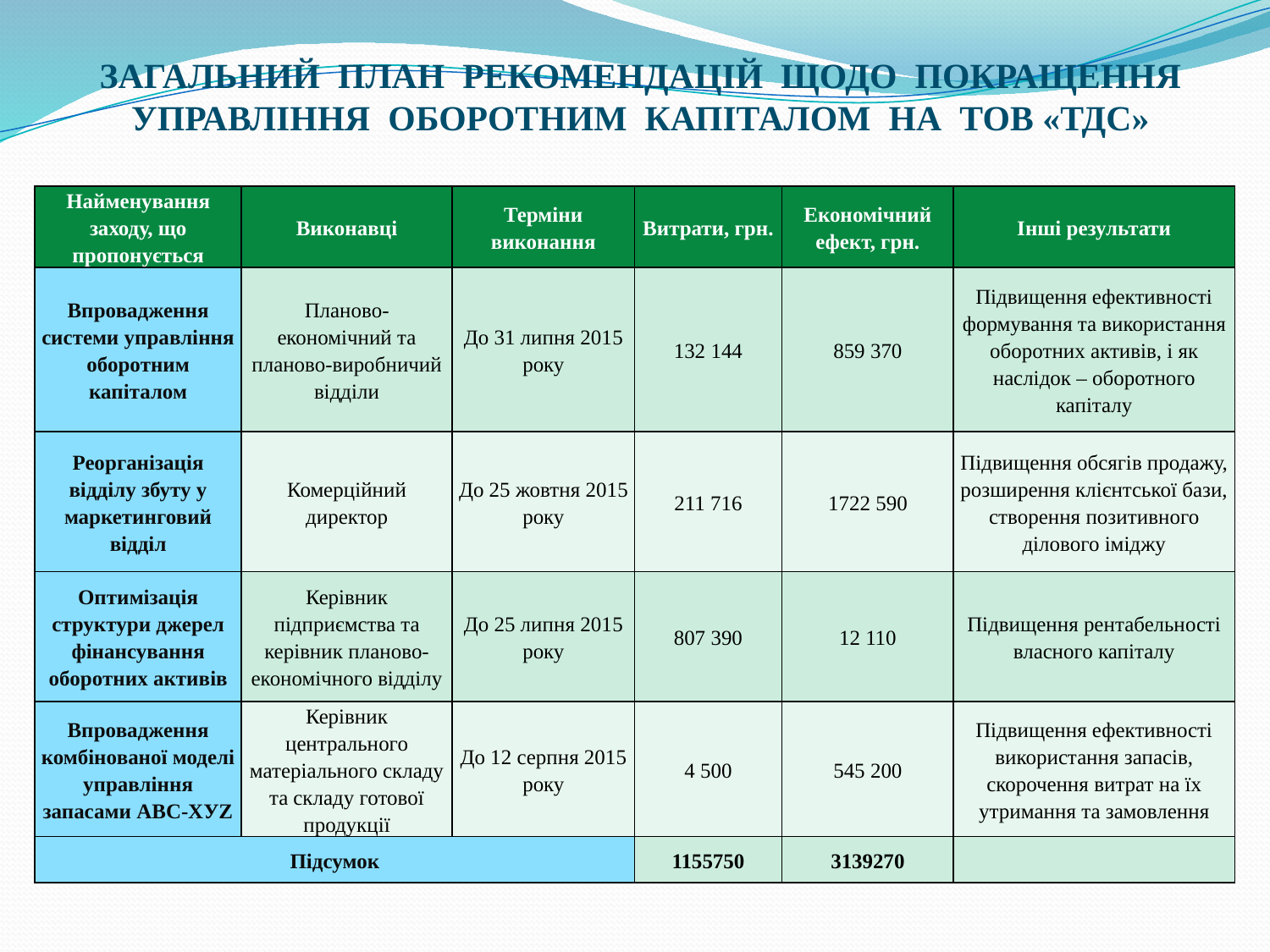

ЗАГАЛЬНИЙ  ПЛАН  РЕКОМЕНДАЦІЙ  ЩОДО  ПОКРАЩЕННЯ УПРАВЛІННЯ  ОБОРОТНИМ  КАПІТАЛОМ  НА  ТОВ «ТДС»
| Найменування заходу, що пропонується | Виконавці | Терміни виконання | Витрати, грн. | Економічний ефект, грн. | Інші результати |
| --- | --- | --- | --- | --- | --- |
| Впровадження системи управління оборотним капіталом | Планово-економічний та планово-виробничий відділи | До 31 липня 2015 року | 132 144 | 859 370 | Підвищення ефективності формування та використання оборотних активів, і як наслідок – оборотного капіталу |
| Реорганізація відділу збуту у маркетинговий відділ | Комерційний директор | До 25 жовтня 2015 року | 211 716 | 1722 590 | Підвищення обсягів продажу, розширення клієнтської бази, створення позитивного ділового іміджу |
| Оптимізація структури джерел фінансування оборотних активів | Керівник підприємства та керівник планово-економічного відділу | До 25 липня 2015 року | 807 390 | 12 110 | Підвищення рентабельності власного капіталу |
| Впровадження комбінованої моделі управління запасами АВС-ХУZ | Керівник центрального матеріального складу та складу готової продукції | До 12 серпня 2015 року | 4 500 | 545 200 | Підвищення ефективності використання запасів, скорочення витрат на їх утримання та замовлення |
| Підсумок |  |  | 1155750 | 3139270 |  |